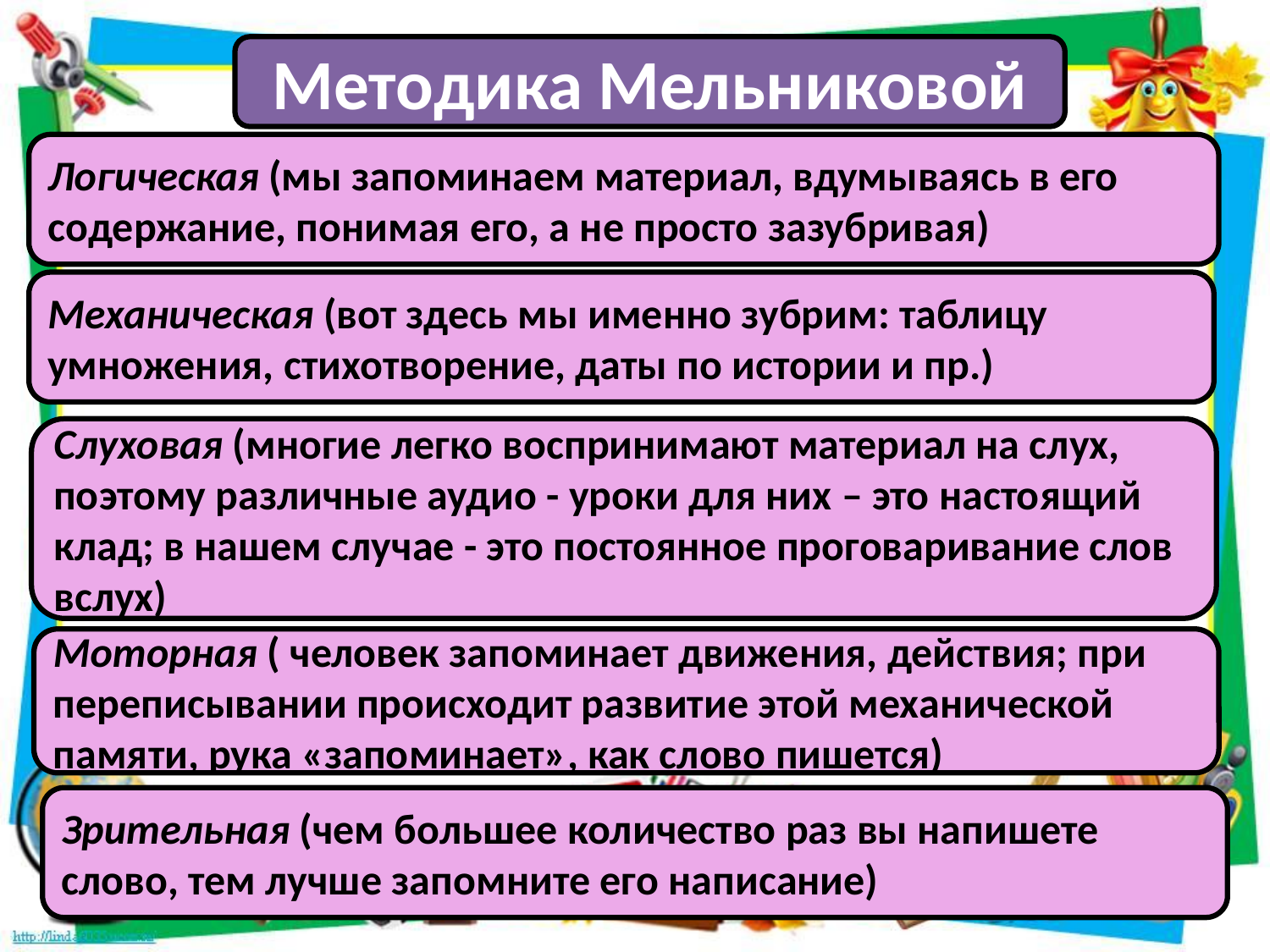

Методика Мельниковой
Логическая (мы запоминаем материал, вдумываясь в его содержание, понимая его, а не просто зазубривая)
Механическая (вот здесь мы именно зубрим: таблицу умножения, стихотворение, даты по истории и пр.)
Слуховая (многие легко воспринимают материал на слух, поэтому различные аудио - уроки для них – это настоящий клад; в нашем случае - это постоянное проговаривание слов вслух)
Моторная ( человек запоминает движения, действия; при переписывании происходит развитие этой механической памяти, рука «запоминает», как слово пишется)
Зрительная (чем большее количество раз вы напишете слово, тем лучше запомните его написание)